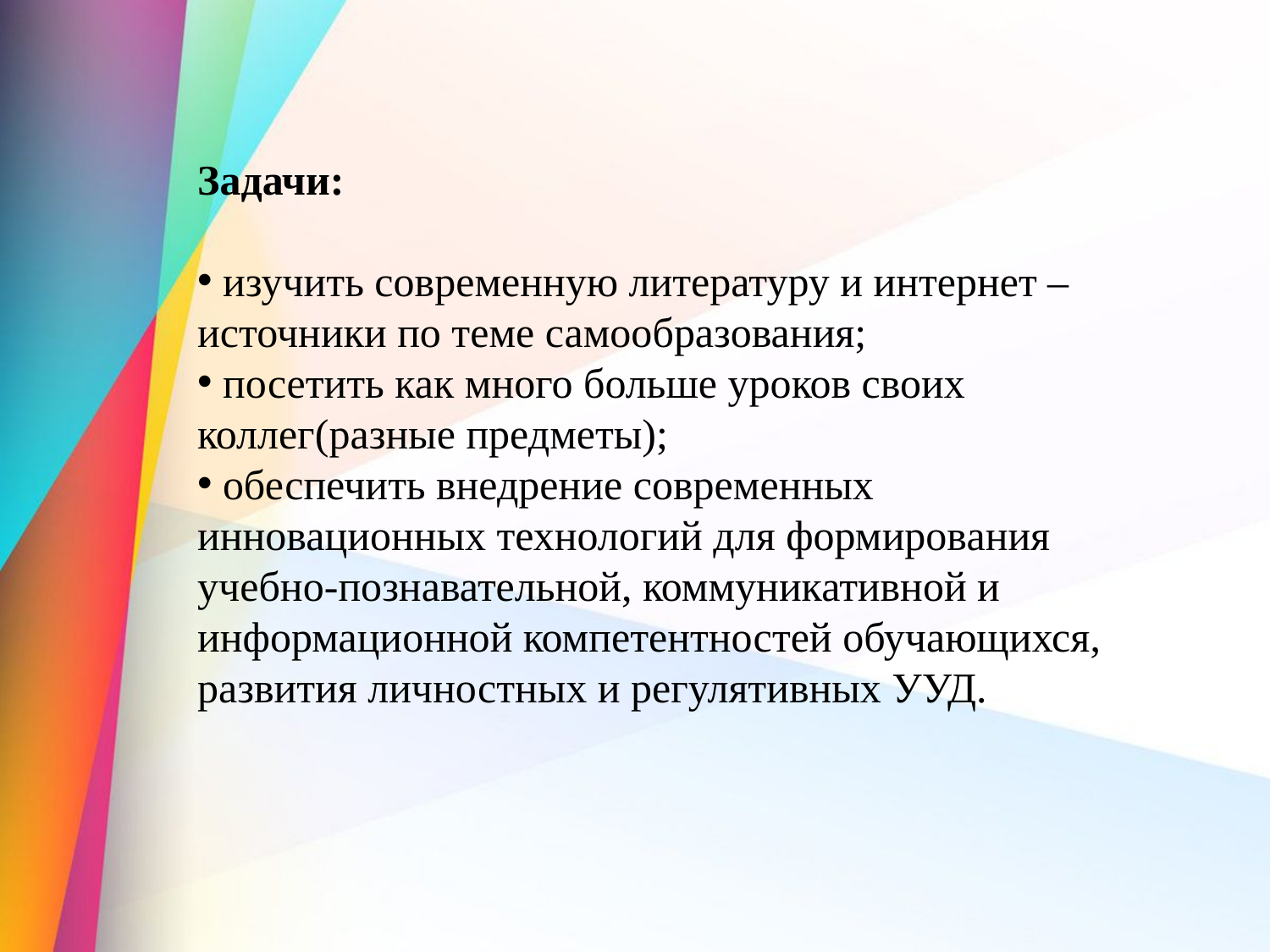

Задачи:

 изучить современную литературу и интернет – источники по теме самообразования;
 посетить как много больше уроков своих коллег(разные предметы);
 обеспечить внедрение современных инновационных технологий для формирования учебно-познавательной, коммуникативной и информационной компетентностей обучающихся, развития личностных и регулятивных УУД.